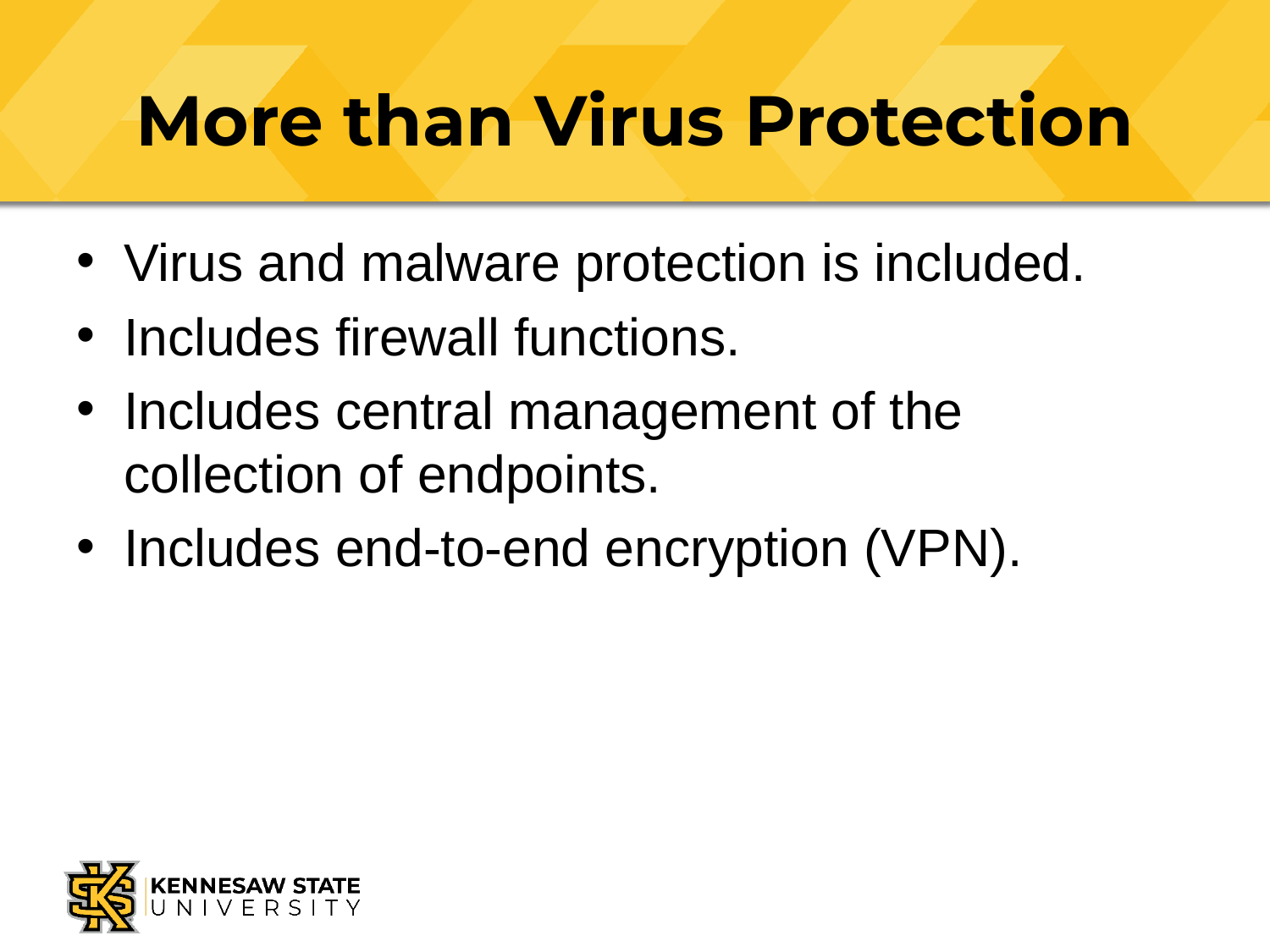

# More than Virus Protection
Virus and malware protection is included.
Includes firewall functions.
Includes central management of the collection of endpoints.
Includes end-to-end encryption (VPN).